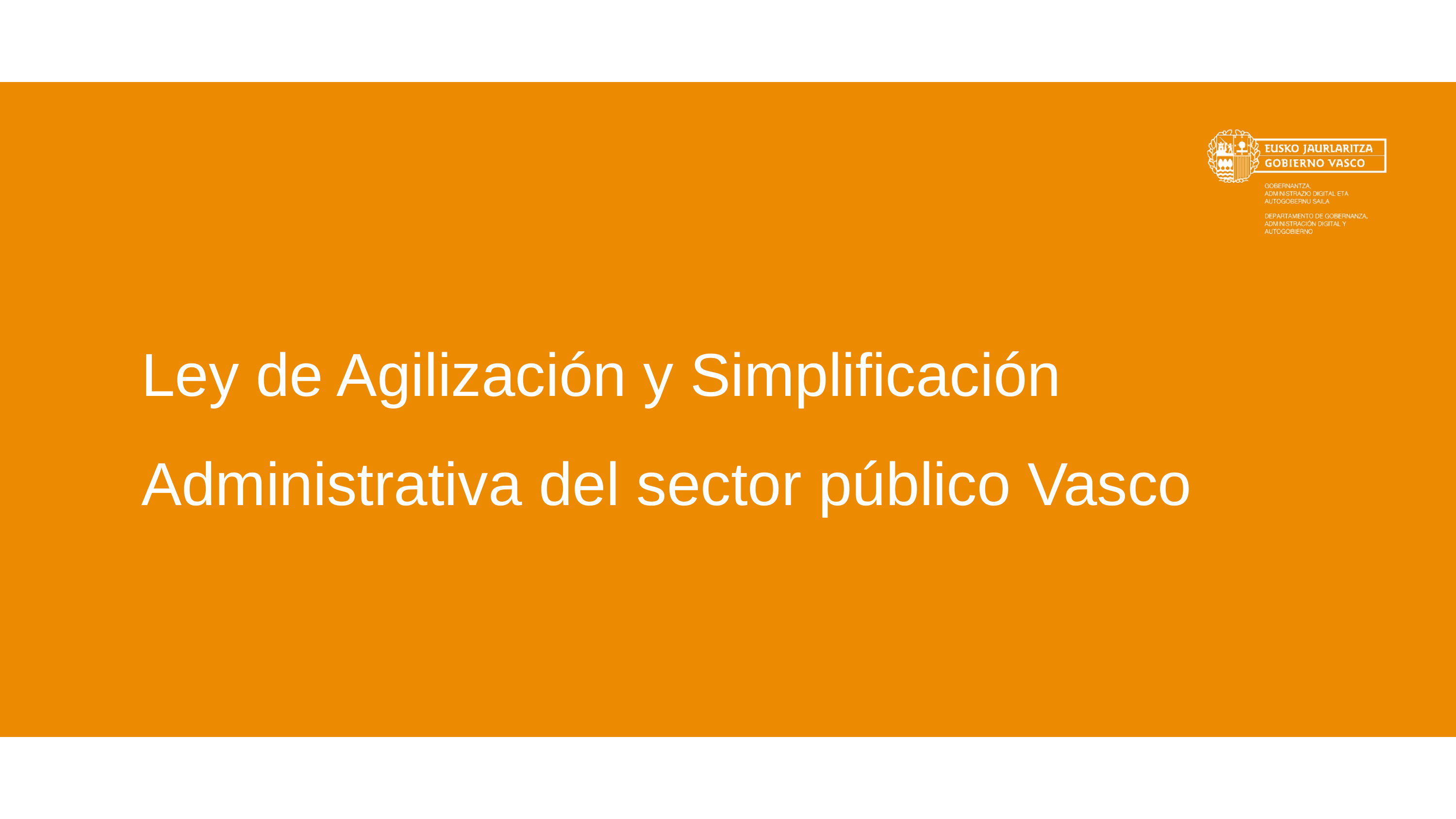

Ley de Agilización y Simplificación Administrativa del sector público Vasco